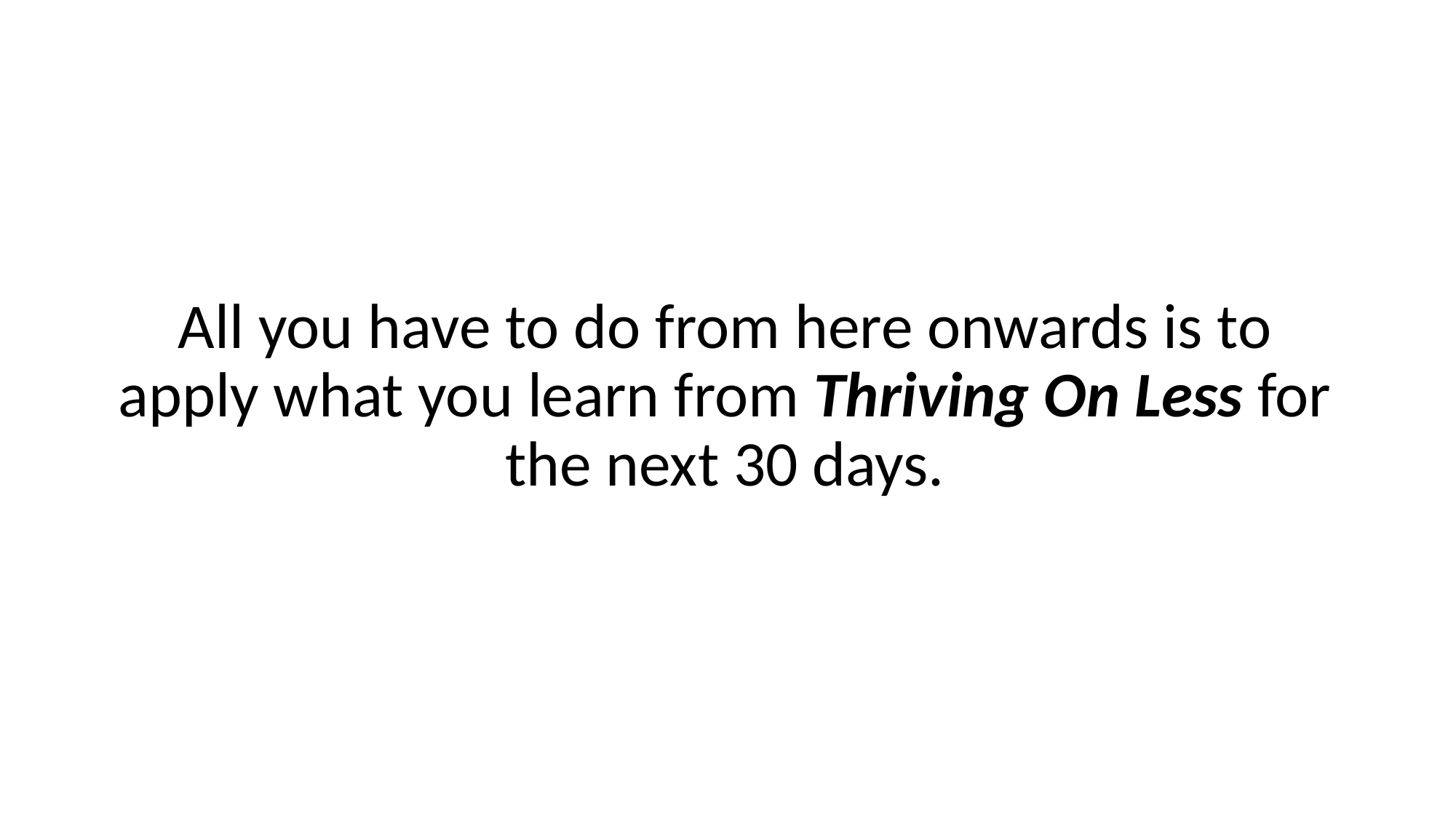

All you have to do from here onwards is to apply what you learn from Thriving On Less for the next 30 days.